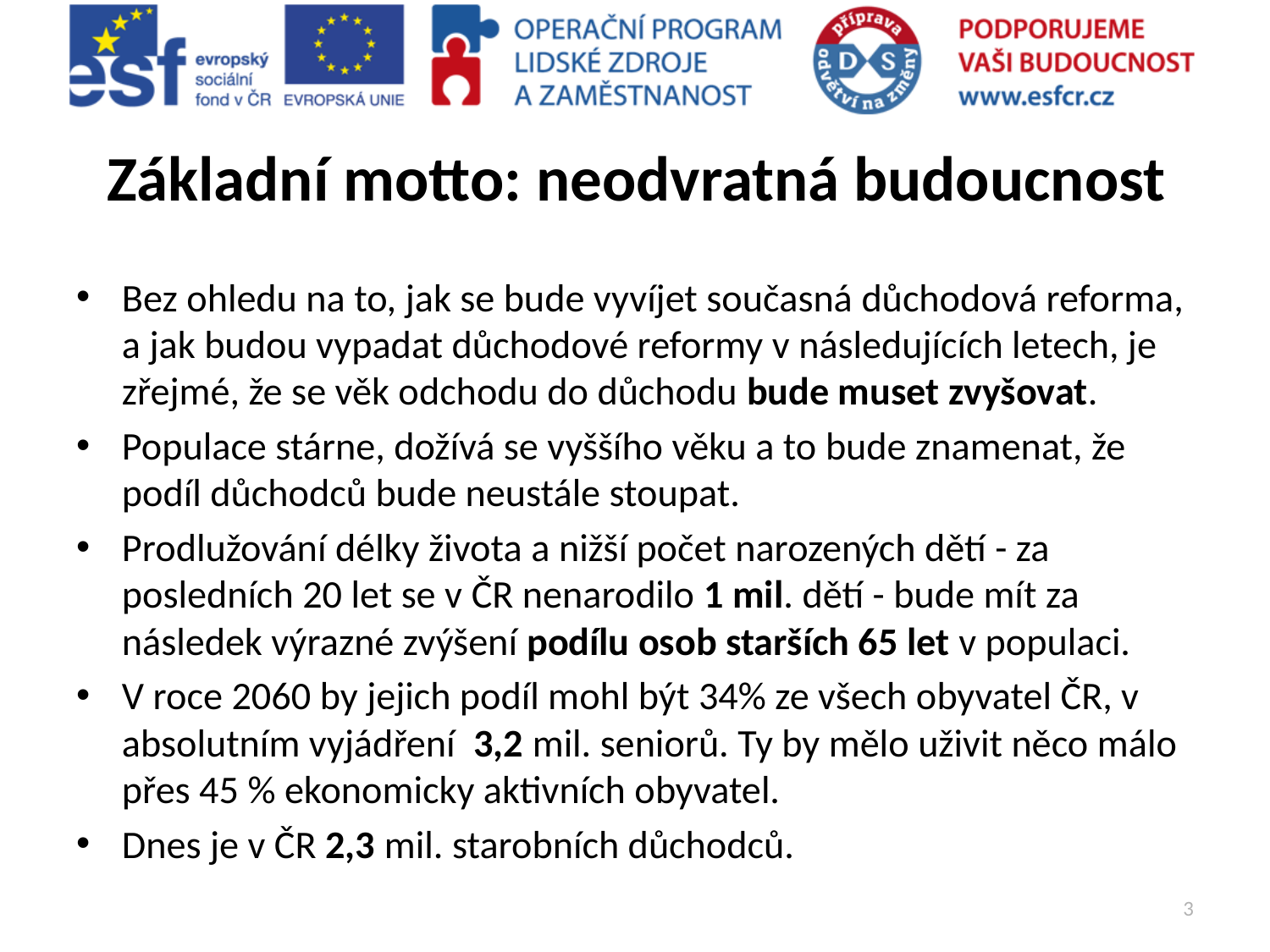

# Základní motto: neodvratná budoucnost
Bez ohledu na to, jak se bude vyvíjet současná důchodová reforma, a jak budou vypadat důchodové reformy v následujících letech, je zřejmé, že se věk odchodu do důchodu bude muset zvyšovat.
Populace stárne, dožívá se vyššího věku a to bude znamenat, že podíl důchodců bude neustále stoupat.
Prodlužování délky života a nižší počet narozených dětí - za posledních 20 let se v ČR nenarodilo 1 mil. dětí - bude mít za následek výrazné zvýšení podílu osob starších 65 let v populaci.
V roce 2060 by jejich podíl mohl být 34% ze všech obyvatel ČR, v absolutním vyjádření  3,2 mil. seniorů. Ty by mělo uživit něco málo přes 45 % ekonomicky aktivních obyvatel.
Dnes je v ČR 2,3 mil. starobních důchodců.

3